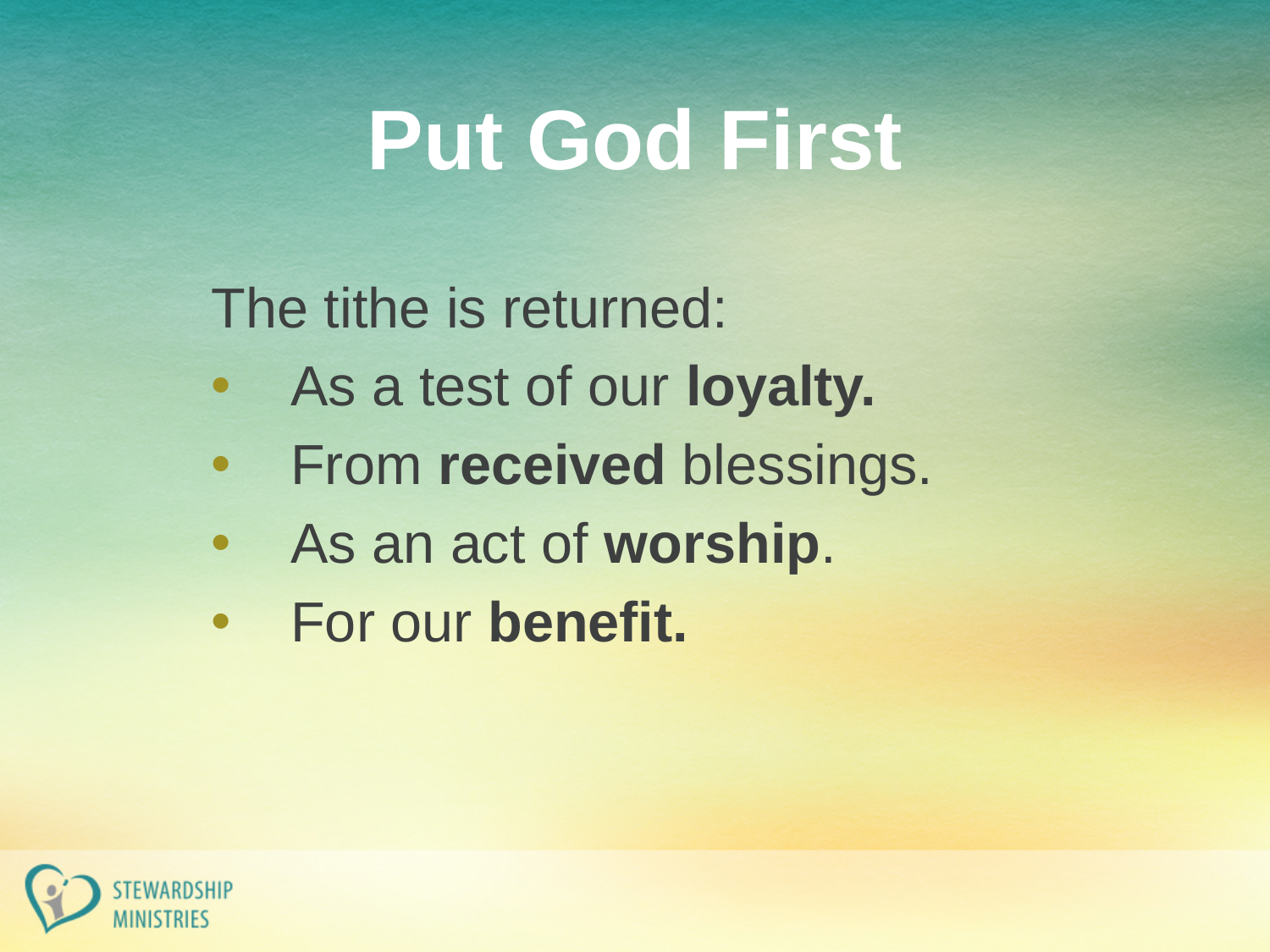

# Put God First

The tithe is returned:
 As a test of our loyalty.
 From received blessings.
 As an act of worship.
 For our benefit.